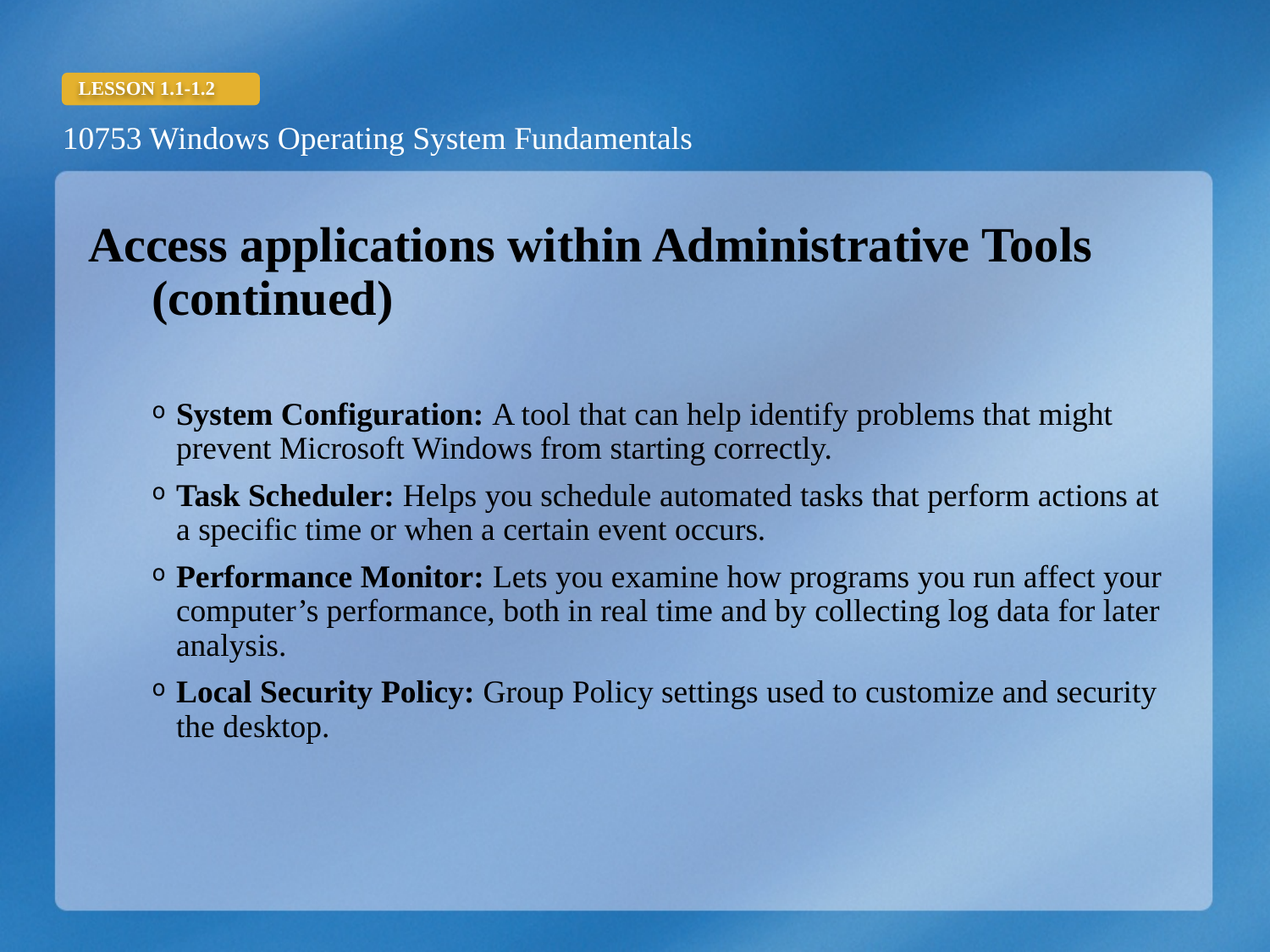

Access applications within Administrative Tools (continued)

System Configuration: A tool that can help identify problems that might prevent Microsoft Windows from starting correctly.
Task Scheduler: Helps you schedule automated tasks that perform actions at a specific time or when a certain event occurs.
Performance Monitor: Lets you examine how programs you run affect your computer’s performance, both in real time and by collecting log data for later analysis.
Local Security Policy: Group Policy settings used to customize and security the desktop.